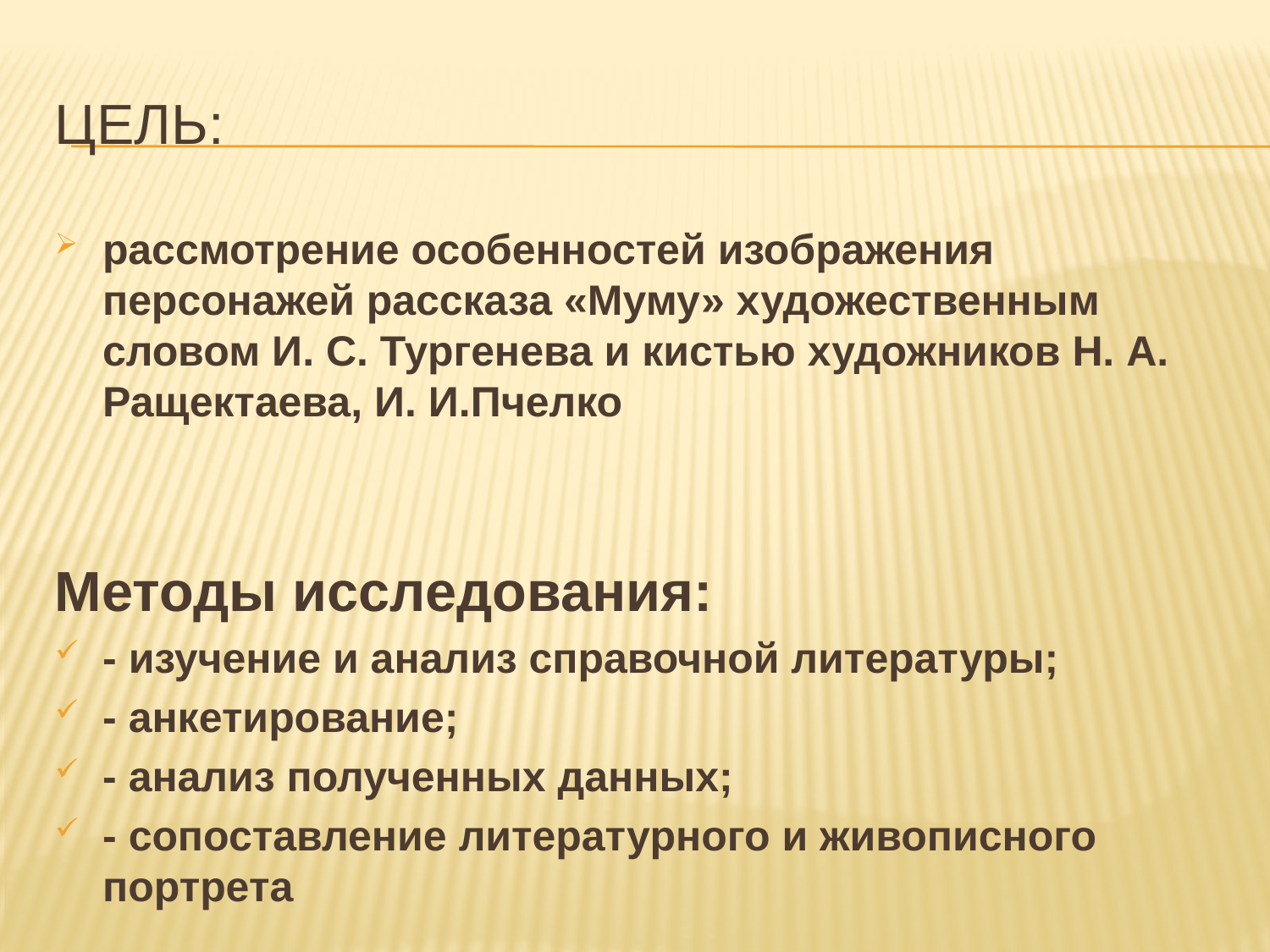

# Цель:
рассмотрение особенностей изображения персонажей рассказа «Муму» художественным словом И. С. Тургенева и кистью художников Н. А. Ращектаева, И. И.Пчелко

Методы исследования:
- изучение и анализ справочной литературы;
- анкетирование;
- анализ полученных данных;
- сопоставление литературного и живописного портрета